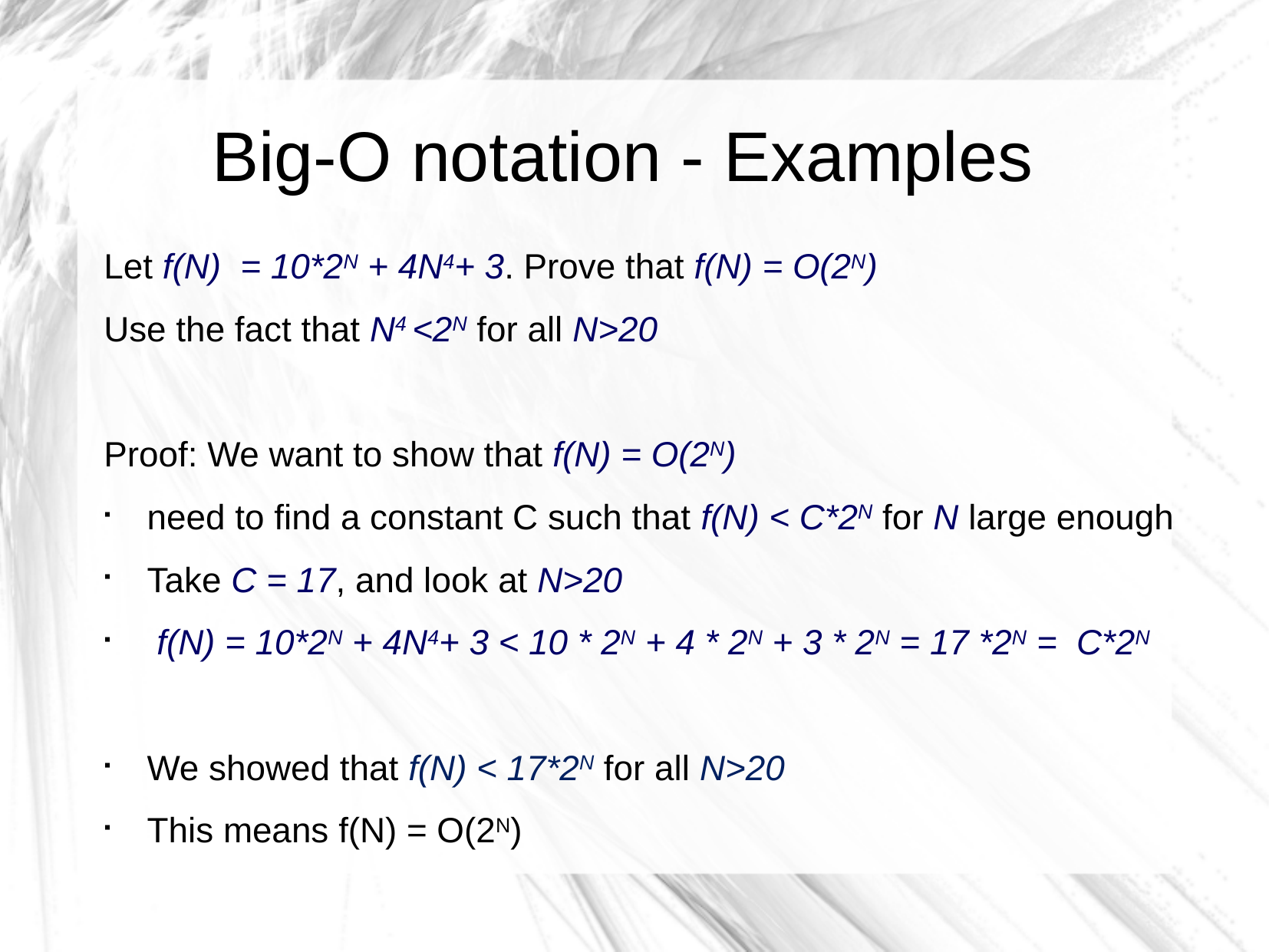

# Big-O notation - Examples
Let f(N)  = 10*2N + 4N4+ 3. Prove that f(N) = O(2N)
Use the fact that N4 <2N for all N>20

Proof: We want to show that f(N) = O(2N)
need to find a constant C such that f(N) < C*2N for N large enough
Take C = 17, and look at N>20
 f(N) = 10*2N + 4N4+ 3 < 10 * 2N + 4 * 2N + 3 * 2N = 17 *2N =  C*2N

We showed that f(N) < 17*2N for all N>20
This means f(N) = O(2N)